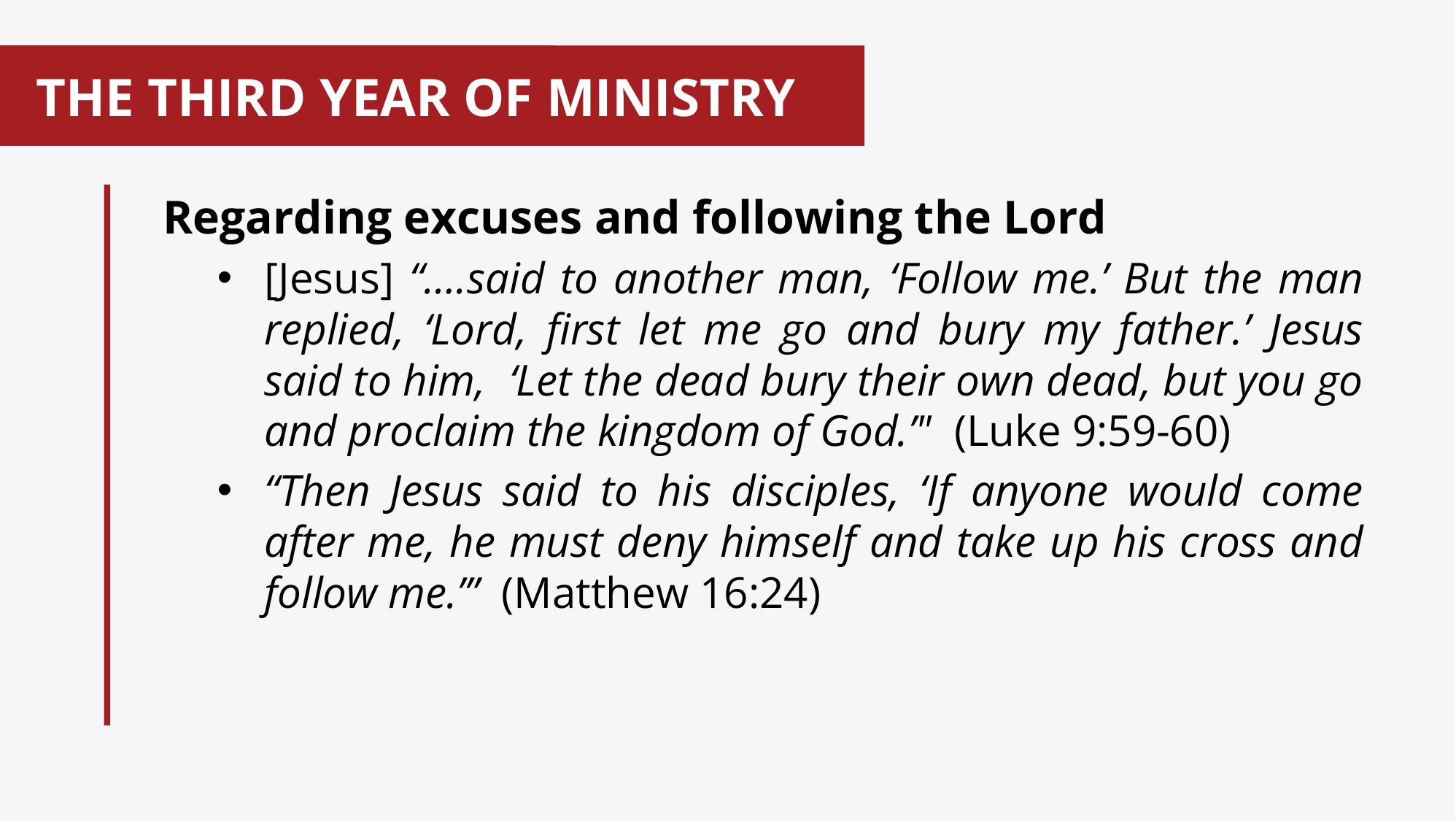

THE THIRD YEAR OF MINISTRY
#
 Regarding excuses and following the Lord
[Jesus] “….said to another man, ‘Follow me.’ But the man replied, ‘Lord, first let me go and bury my father.’ Jesus said to him,  ‘Let the dead bury their own dead, but you go and proclaim the kingdom of God.’"  (Luke 9:59-60)
“Then Jesus said to his disciples, ‘If anyone would come after me, he must deny himself and take up his cross and follow me.’”  (Matthew 16:24)